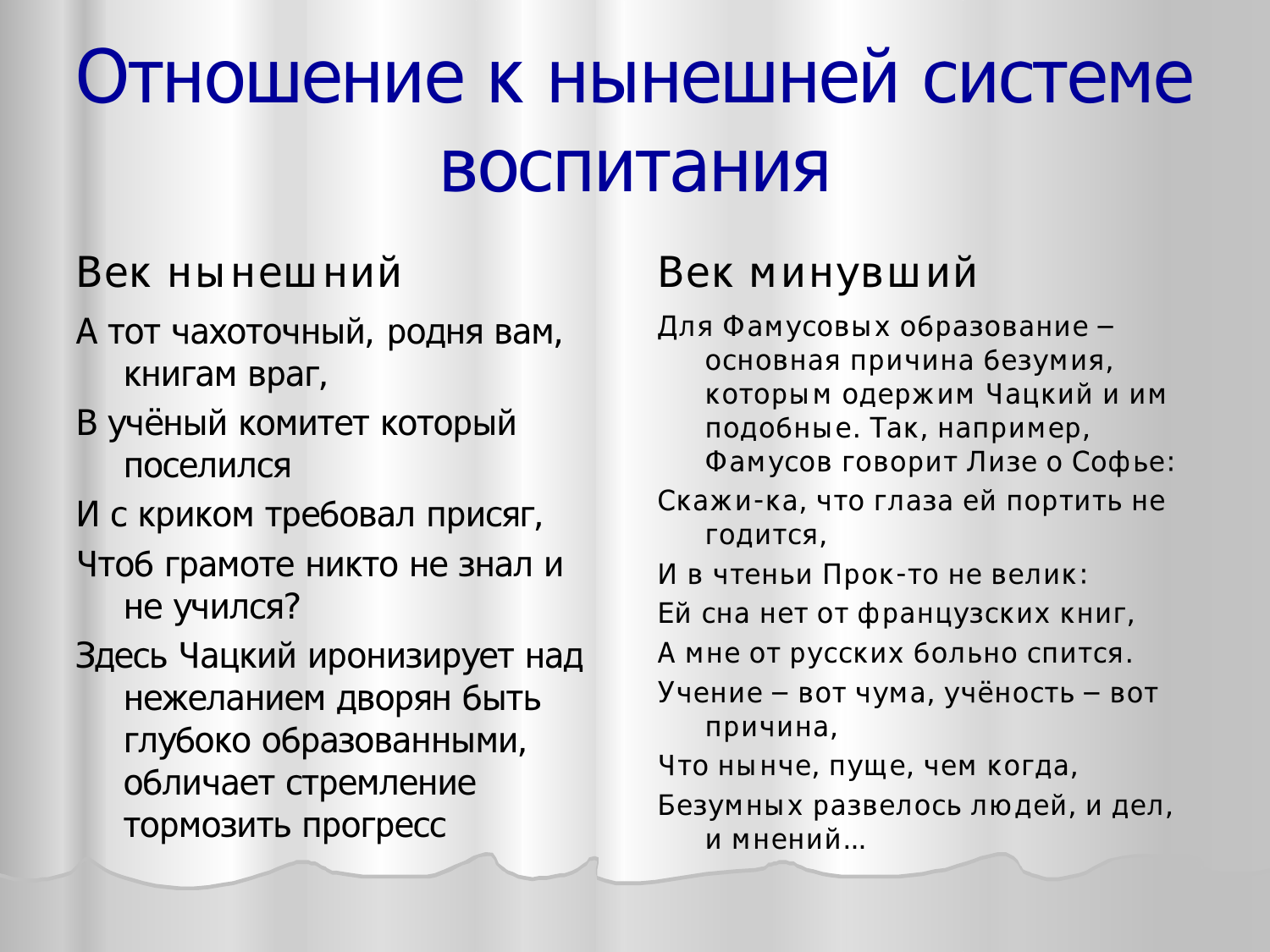

# Отношение к нынешней системе воспитания
Век нынешний
Век минувший
А тот чахоточный, родня вам, книгам враг,
В учёный комитет который поселился
И с криком требовал присяг,
Чтоб грамоте никто не знал и не учился?
Здесь Чацкий иронизирует над нежеланием дворян быть глубоко образованными, обличает стремление тормозить прогресс
Для Фамусовых образование – основная причина безумия, которым одержим Чацкий и им подобные. Так, например, Фамусов говорит Лизе о Софье:
Скажи-ка, что глаза ей портить не годится,
И в чтеньи Прок-то не велик:
Ей сна нет от французских книг,
А мне от русских больно спится.
Учение – вот чума, учёность – вот причина,
Что нынче, пуще, чем когда,
Безумных развелось людей, и дел, и мнений…